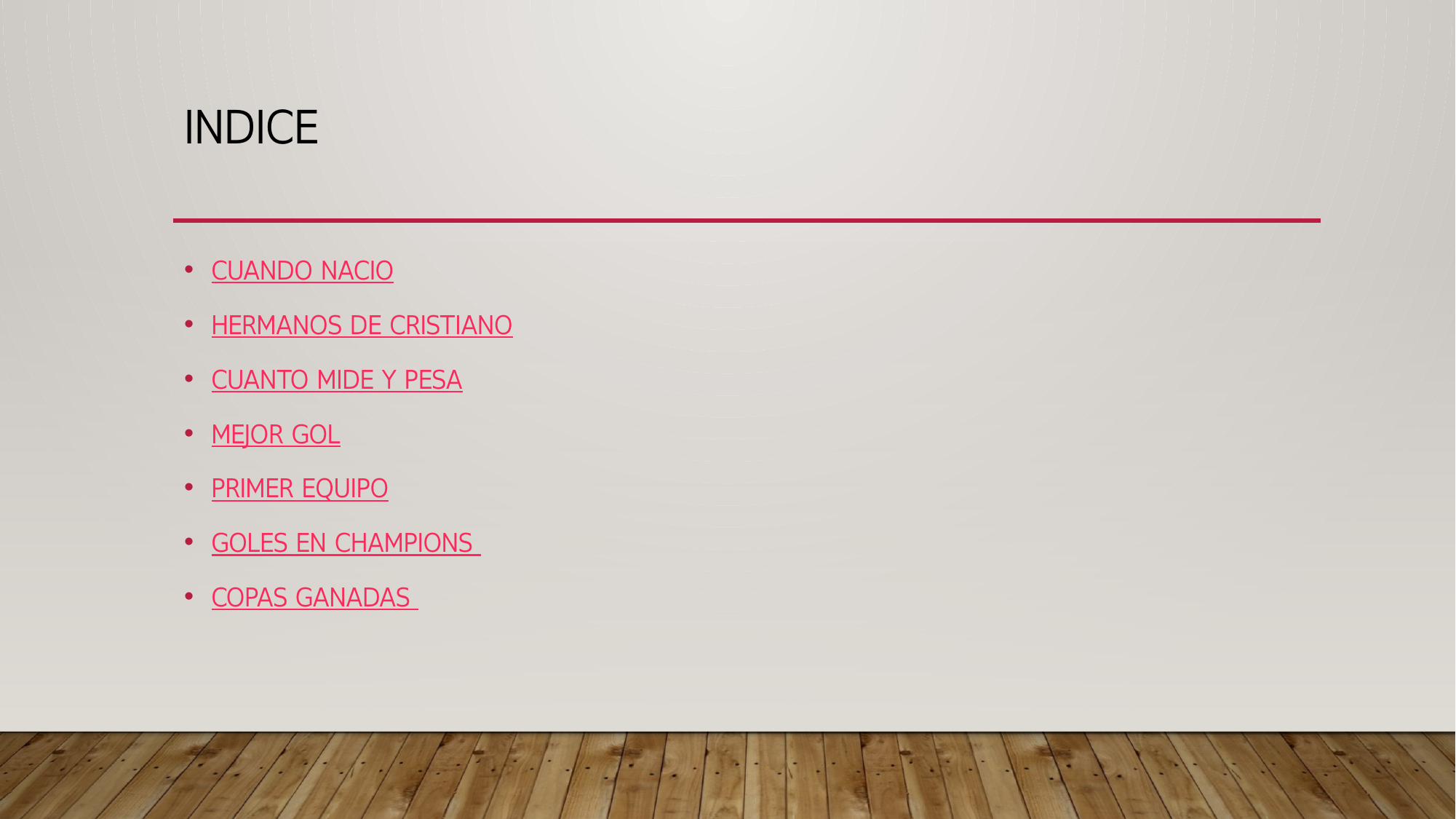

# INDICE
CUANDO NACIO
HERMANOS DE CRISTIANO
CUANTO MIDE Y PESA
MEJOR GOL
PRIMER EQUIPO
GOLES EN CHAMPIONS
COPAS GANADAS